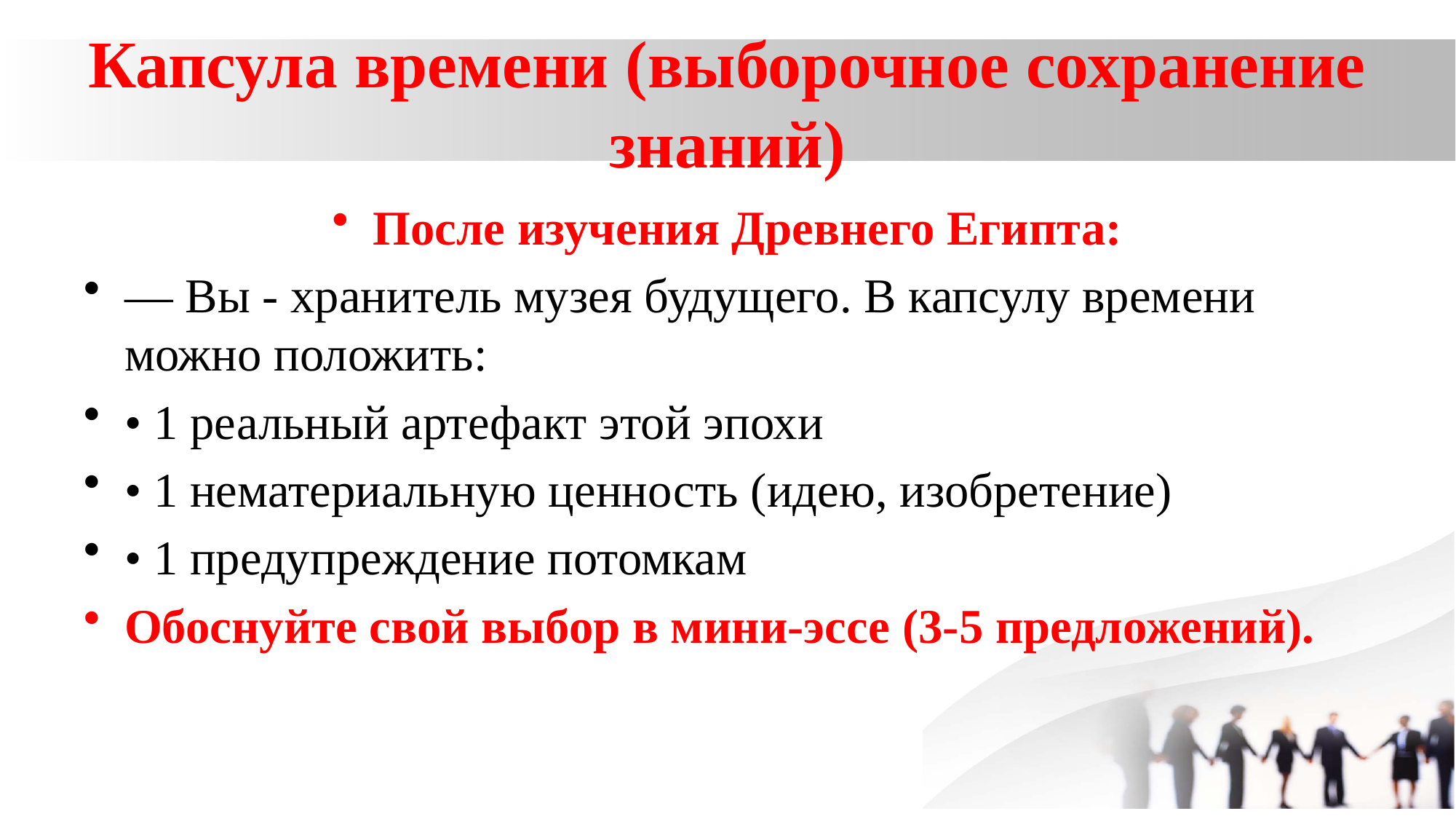

# Капсула времени (выборочное сохранение знаний)
После изучения Древнего Египта:
— Вы - хранитель музея будущего. В капсулу времени можно положить:
• 1 реальный артефакт этой эпохи
• 1 нематериальную ценность (идею, изобретение)
• 1 предупреждение потомкам
Обоснуйте свой выбор в мини-эссе (3-5 предложений).